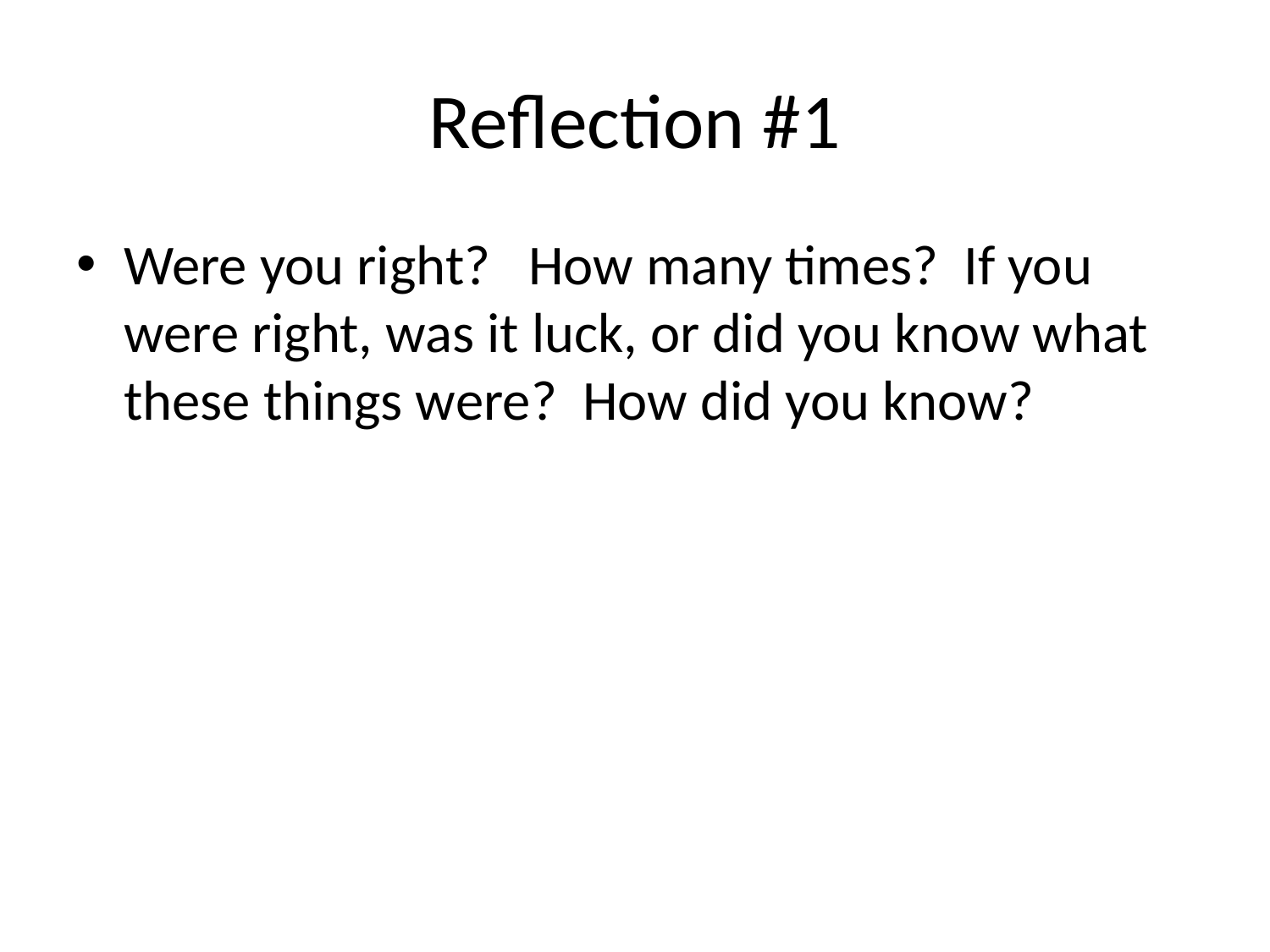

# Reflection #1
Were you right?   How many times?  If you were right, was it luck, or did you know what these things were?  How did you know?